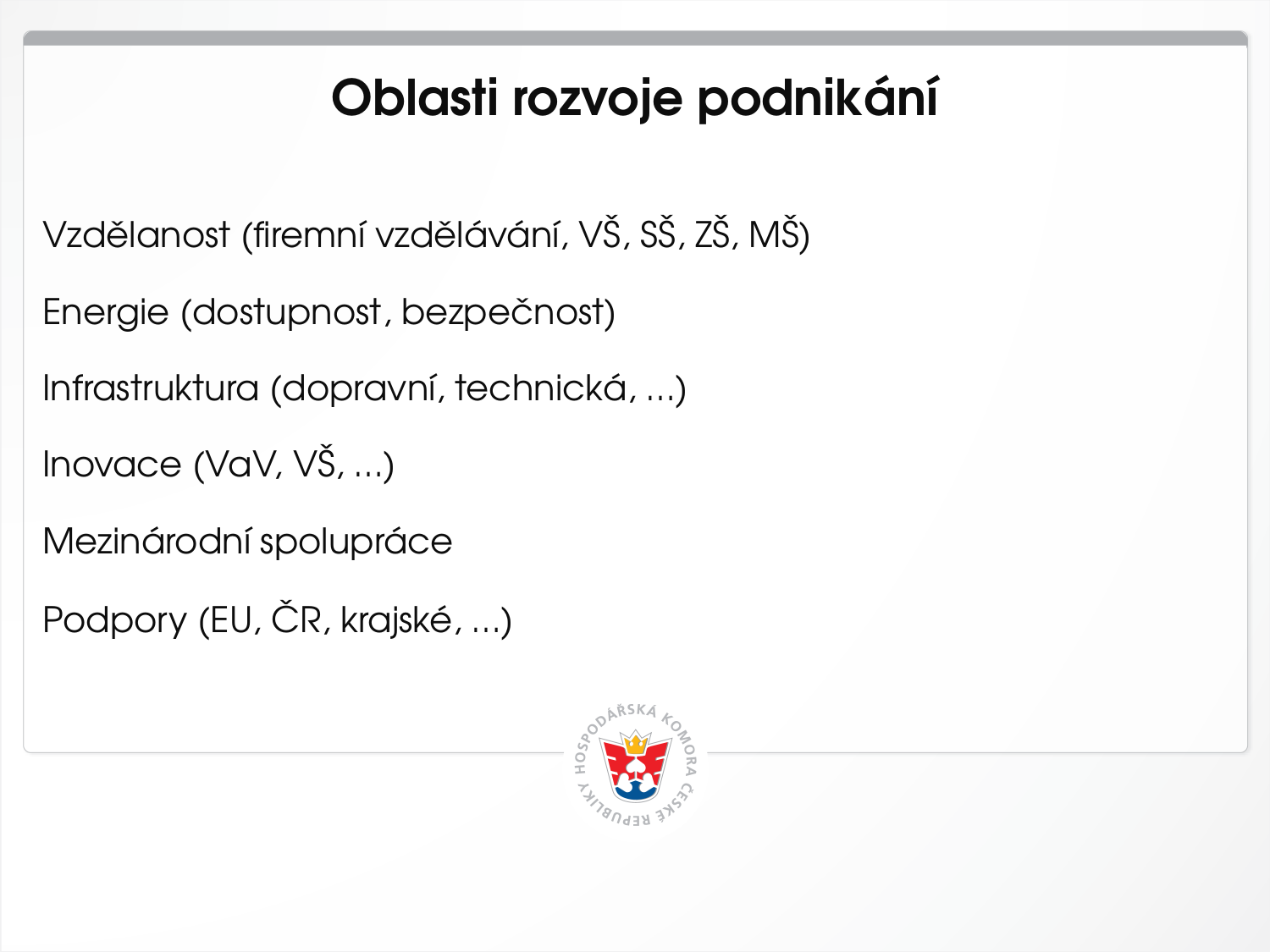

Oblasti rozvoje podnikání

Vzdělanost (firemní vzdělávání, VŠ, SŠ, ZŠ, MŠ)

Energie (dostupnost, bezpečnost)

Infrastruktura (dopravní, technická, …)

Inovace (VaV, VŠ, …)

Mezinárodní spolupráce

Podpory (EU, ČR, krajské, …)

#